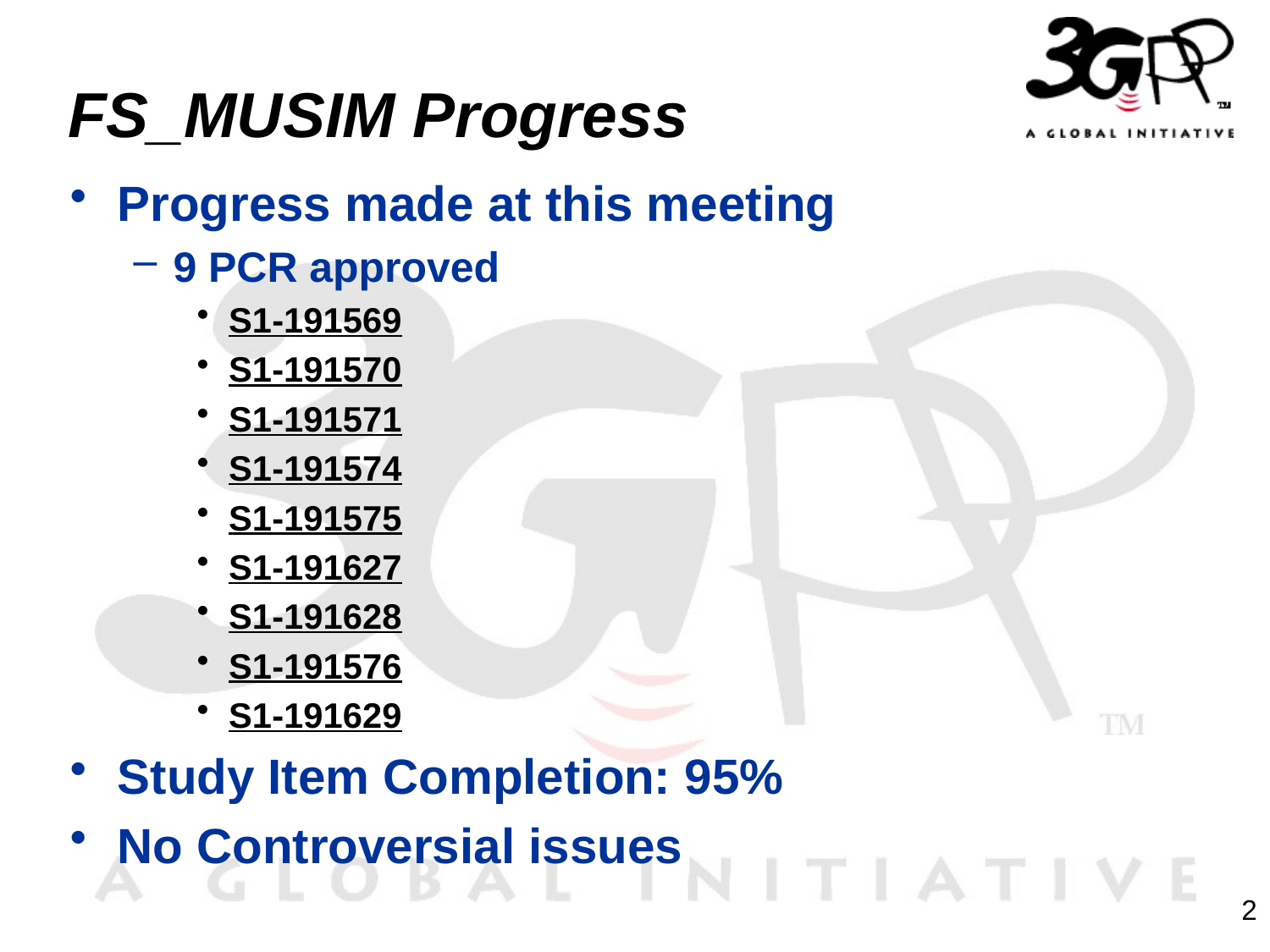

# FS_MUSIM Progress
Progress made at this meeting
9 PCR approved
S1-191569
S1-191570
S1-191571
S1-191574
S1-191575
S1-191627
S1-191628
S1-191576
S1-191629
Study Item Completion: 95%
No Controversial issues
2